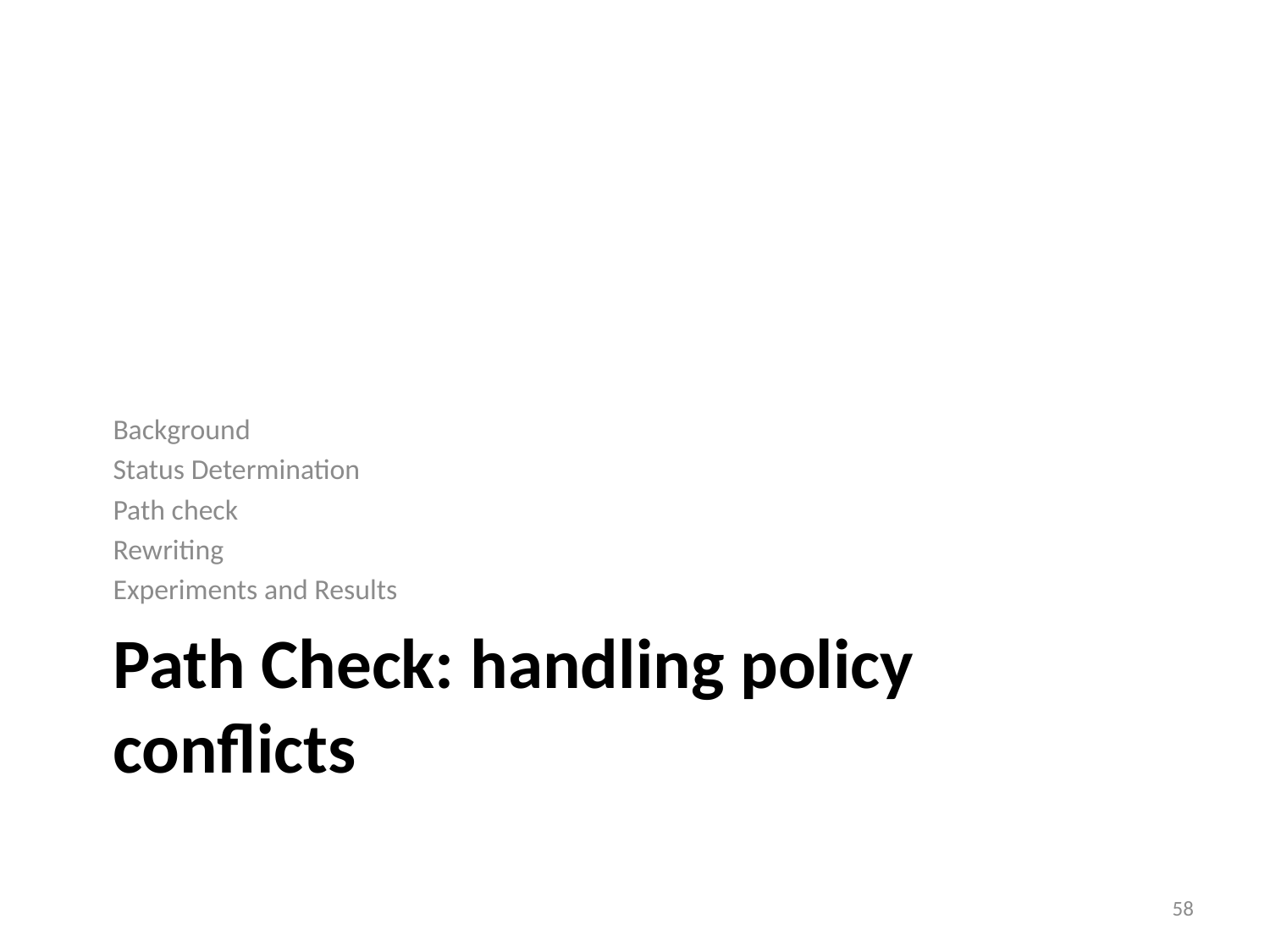

Background
Status Determination
Path check
Rewriting
Experiments and Results
# Path Check: handling policy conflicts
58